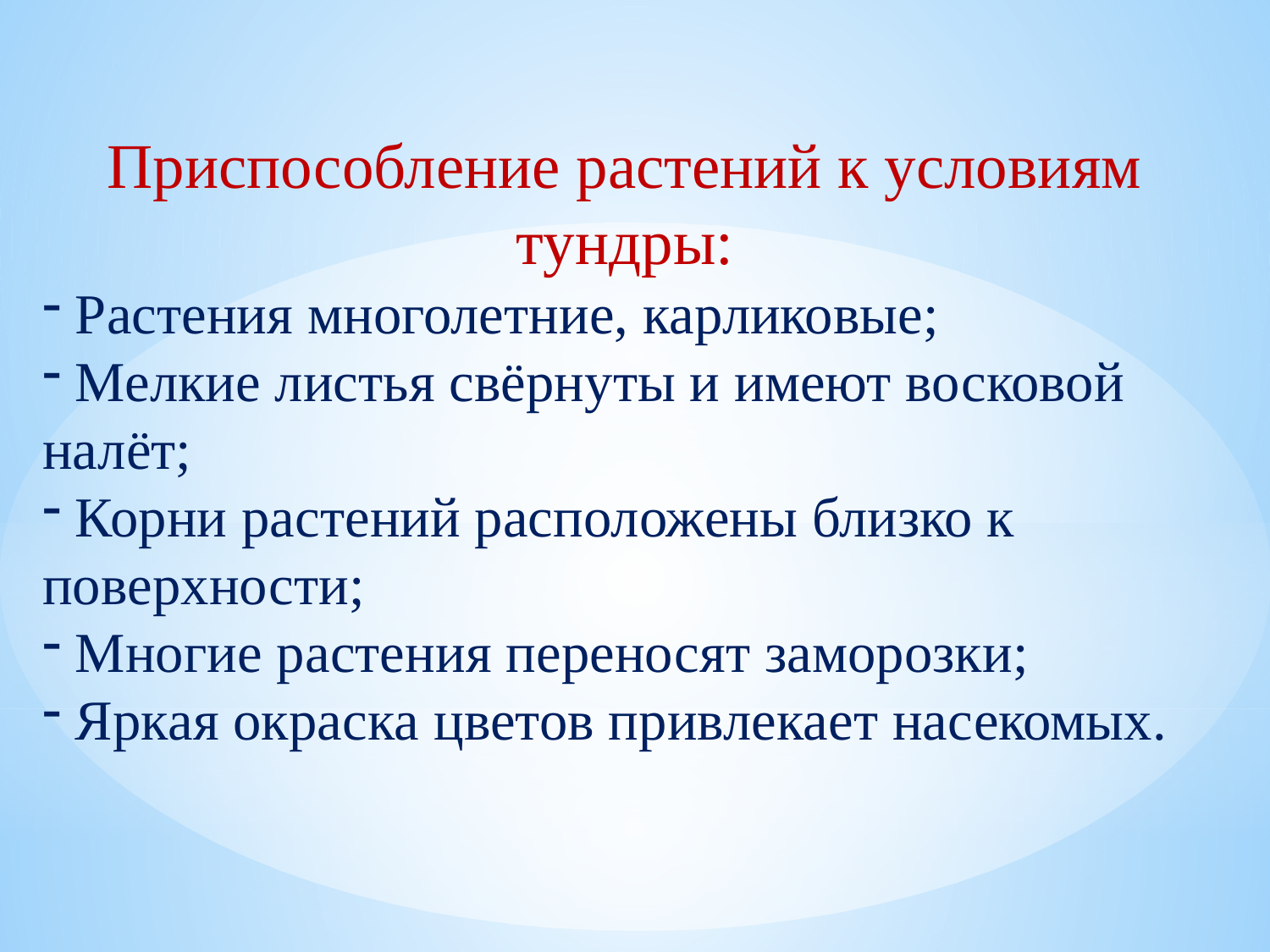

Приспособление растений к условиям тундры:
 Растения многолетние, карликовые;
 Мелкие листья свёрнуты и имеют восковой налёт;
 Корни растений расположены близко к поверхности;
 Многие растения переносят заморозки;
 Яркая окраска цветов привлекает насекомых.